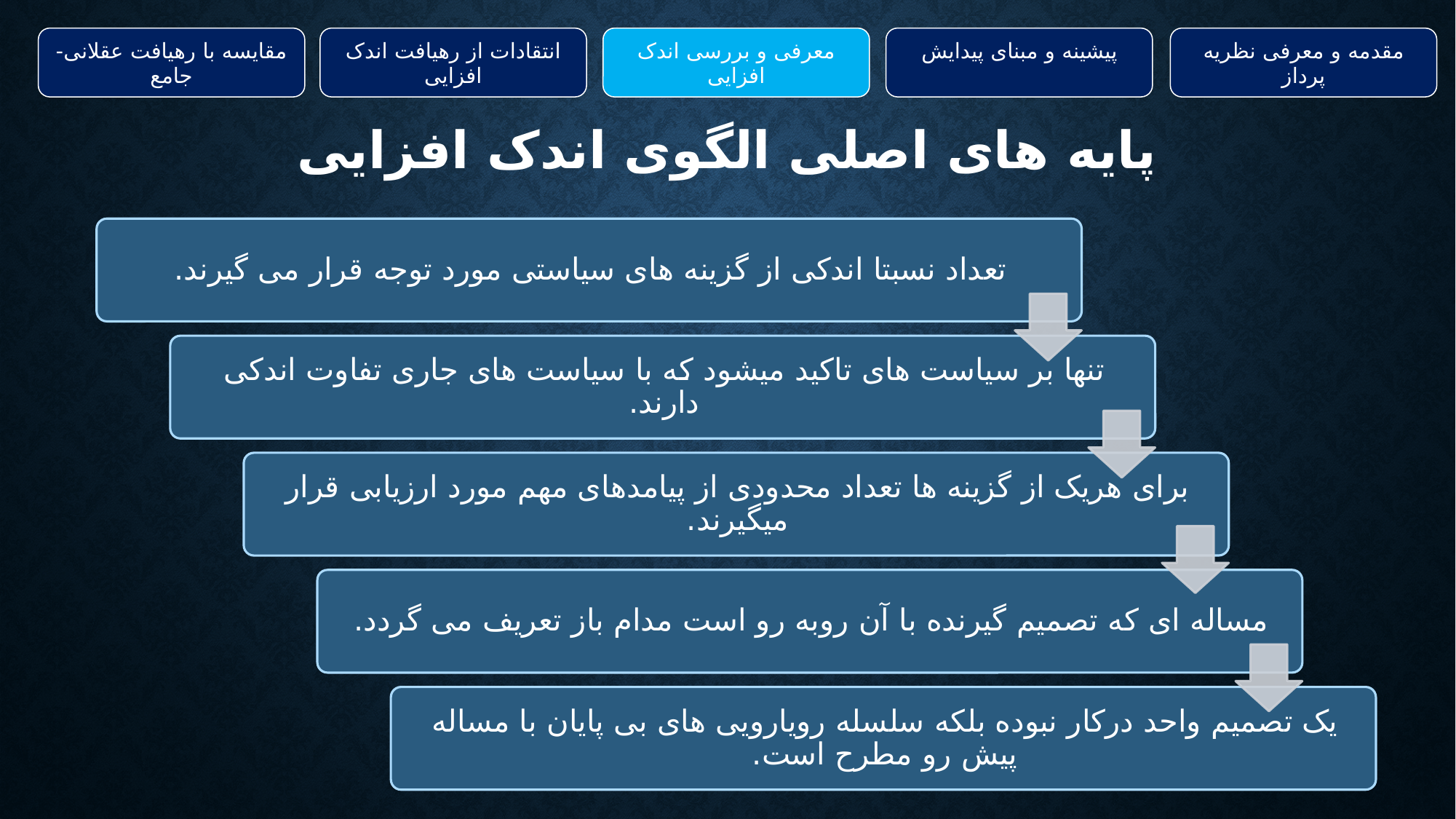

مقایسه با رهیافت عقلانی-جامع
انتقادات از رهیافت اندک افزایی
معرفی و بررسی اندک افزایی
پیشینه و مبنای پیدایش
مقدمه و معرفی نظریه پرداز
# پایه های اصلی الگوی اندک افزایی
تعداد نسبتا اندکی از گزینه های سیاستی مورد توجه قرار می گیرند.
تنها بر سیاست های تاکید میشود که با سیاست های جاری تفاوت اندکی دارند.
برای هریک از گزینه ها تعداد محدودی از پیامدهای مهم مورد ارزیابی قرار میگیرند.
مساله ای که تصمیم گیرنده با آن روبه رو است مدام باز تعریف می گردد.
یک تصمیم واحد درکار نبوده بلکه سلسله رویارویی های بی پایان با مساله پیش رو مطرح است.